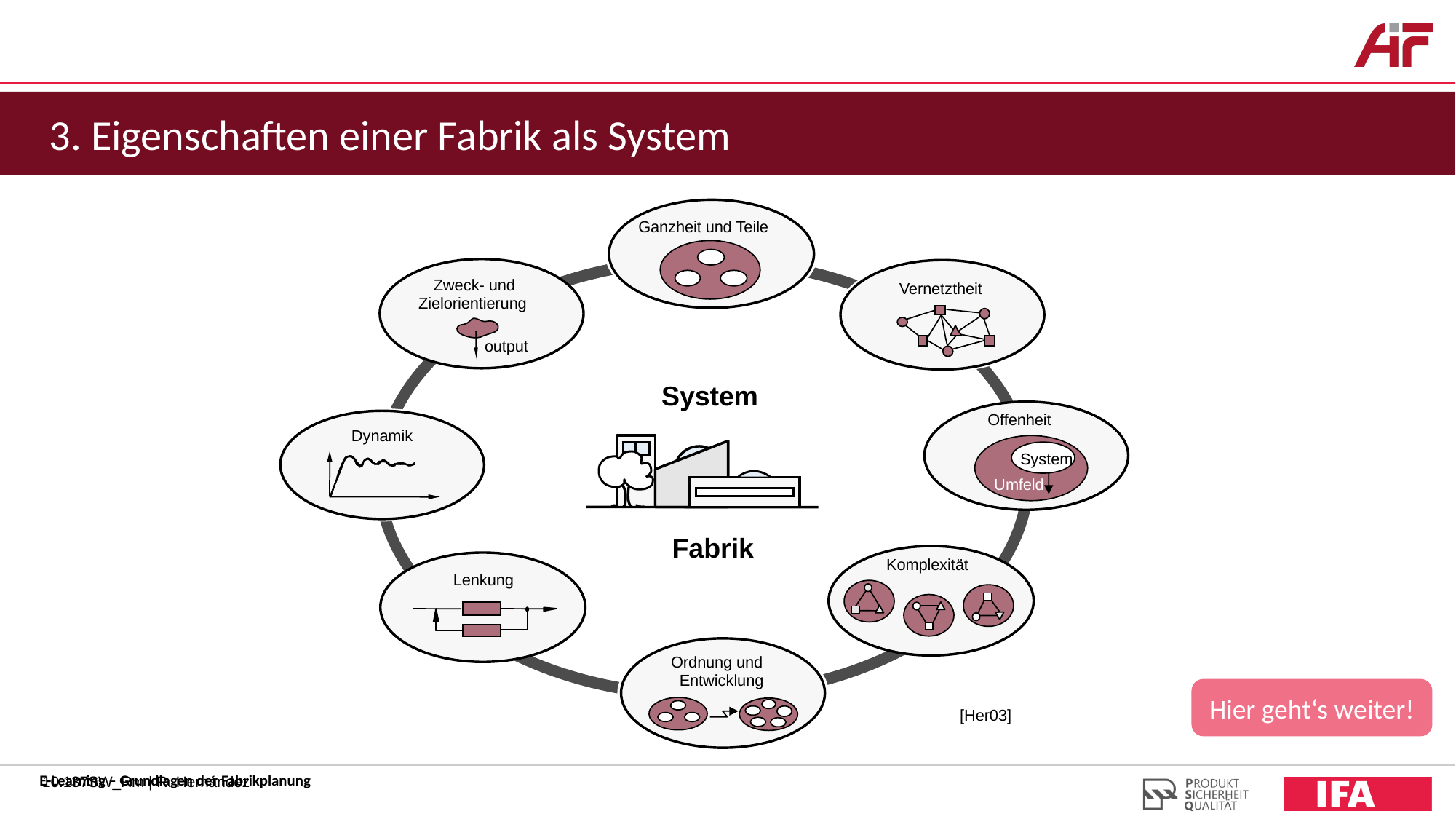

3. Eigenschaften einer Fabrik als System

Ganzheit und Teile

Zweck- und
Vernetztheit
Zielorientierung

output

System

Offenheit

Dynamik

System

Umfeld
Fabrik

Komplexität

Lenkung

Ordnung und
Entwicklung

[Her03]
Hier geht‘s weiter!
10.137SW_Rm | R. Hernández